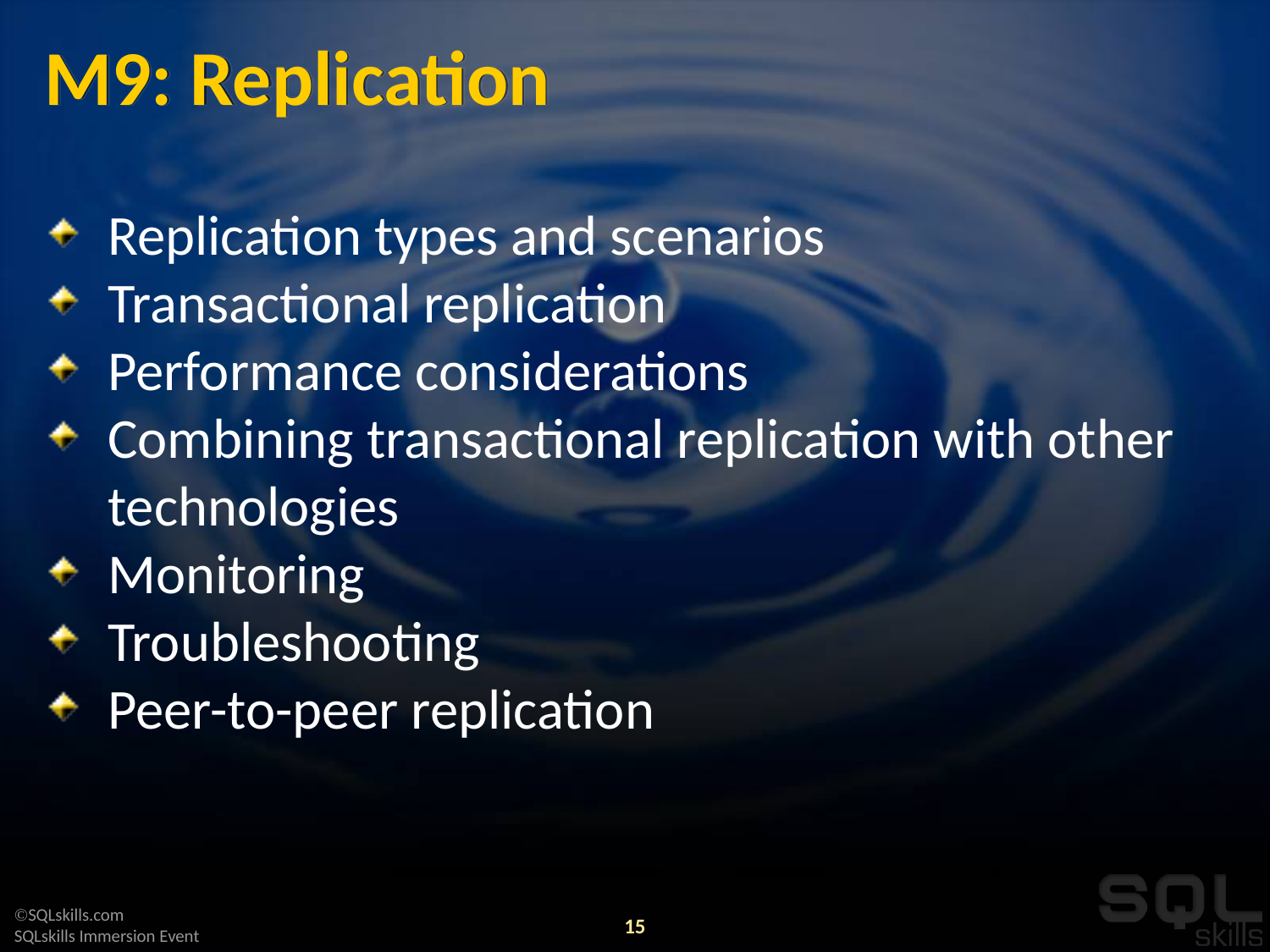

# M9: Replication
Replication types and scenarios
Transactional replication
Performance considerations
Combining transactional replication with other technologies
Monitoring
Troubleshooting
Peer-to-peer replication
15